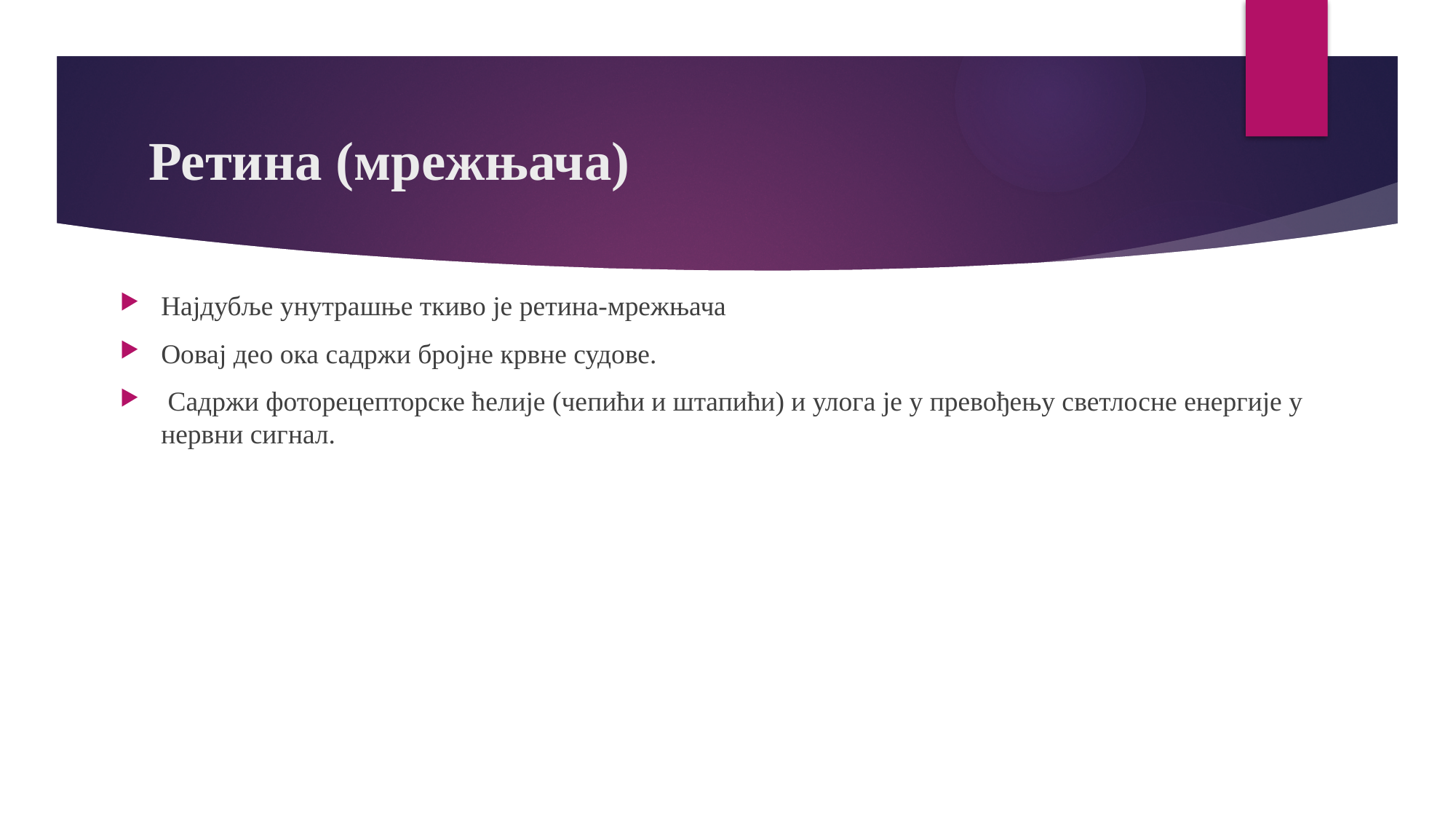

# Ретина (мрежњача)
Најдубље унутрашње ткиво је ретина-мрежњача
Оовај део ока садржи бројне крвне судове.
 Садржи фоторецепторске ћелије (чепићи и штапићи) и улога је у превођењу светлосне енергије у нервни сигнал.